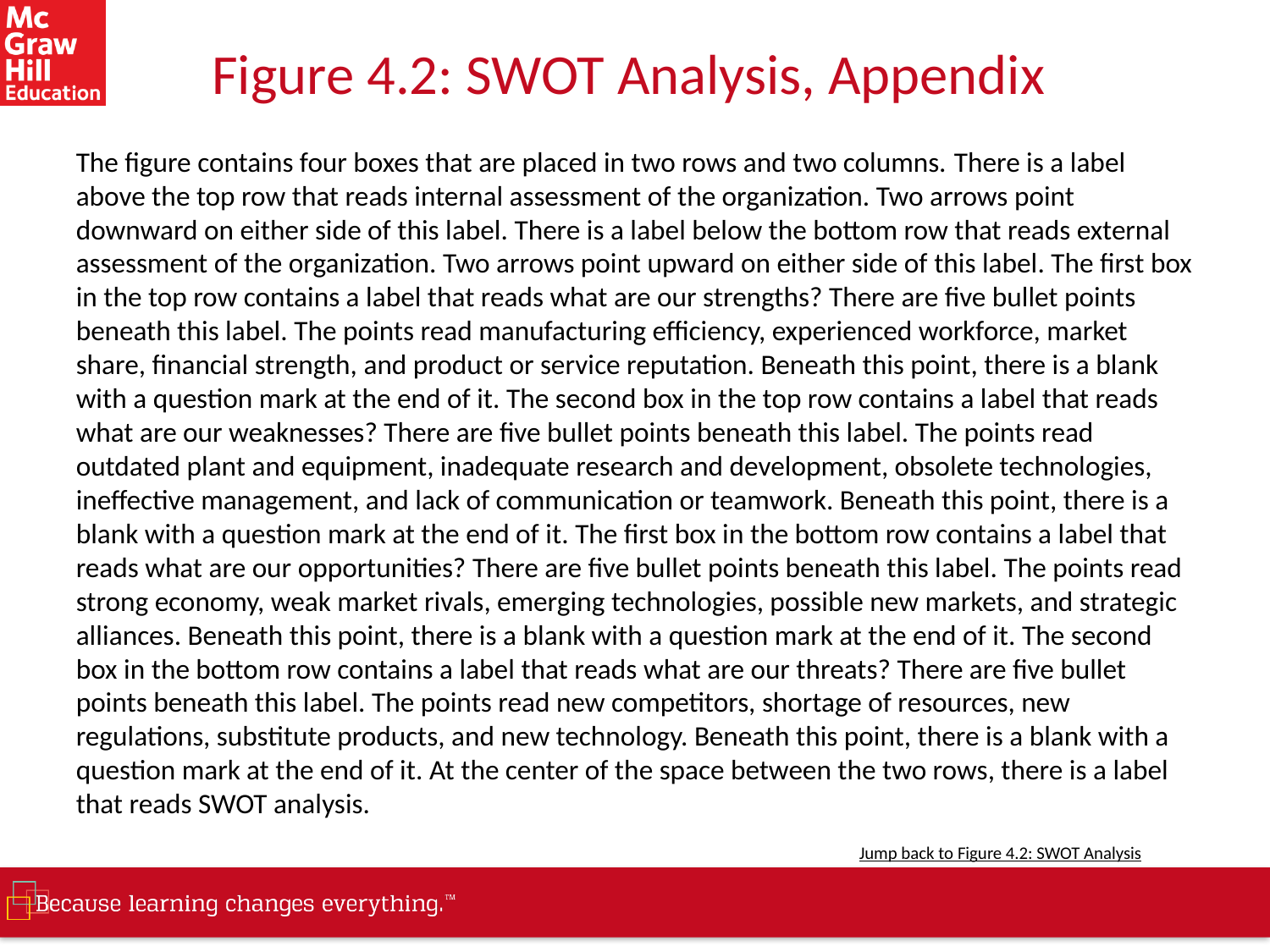

# Figure 4.2: SWOT Analysis, Appendix
The figure contains four boxes that are placed in two rows and two columns. There is a label above the top row that reads internal assessment of the organization. Two arrows point downward on either side of this label. There is a label below the bottom row that reads external assessment of the organization. Two arrows point upward on either side of this label. The first box in the top row contains a label that reads what are our strengths? There are five bullet points beneath this label. The points read manufacturing efficiency, experienced workforce, market share, financial strength, and product or service reputation. Beneath this point, there is a blank with a question mark at the end of it. The second box in the top row contains a label that reads what are our weaknesses? There are five bullet points beneath this label. The points read outdated plant and equipment, inadequate research and development, obsolete technologies, ineffective management, and lack of communication or teamwork. Beneath this point, there is a blank with a question mark at the end of it. The first box in the bottom row contains a label that reads what are our opportunities? There are five bullet points beneath this label. The points read strong economy, weak market rivals, emerging technologies, possible new markets, and strategic alliances. Beneath this point, there is a blank with a question mark at the end of it. The second box in the bottom row contains a label that reads what are our threats? There are five bullet points beneath this label. The points read new competitors, shortage of resources, new regulations, substitute products, and new technology. Beneath this point, there is a blank with a question mark at the end of it. At the center of the space between the two rows, there is a label that reads SWOT analysis.
Jump back to Figure 4.2: SWOT Analysis